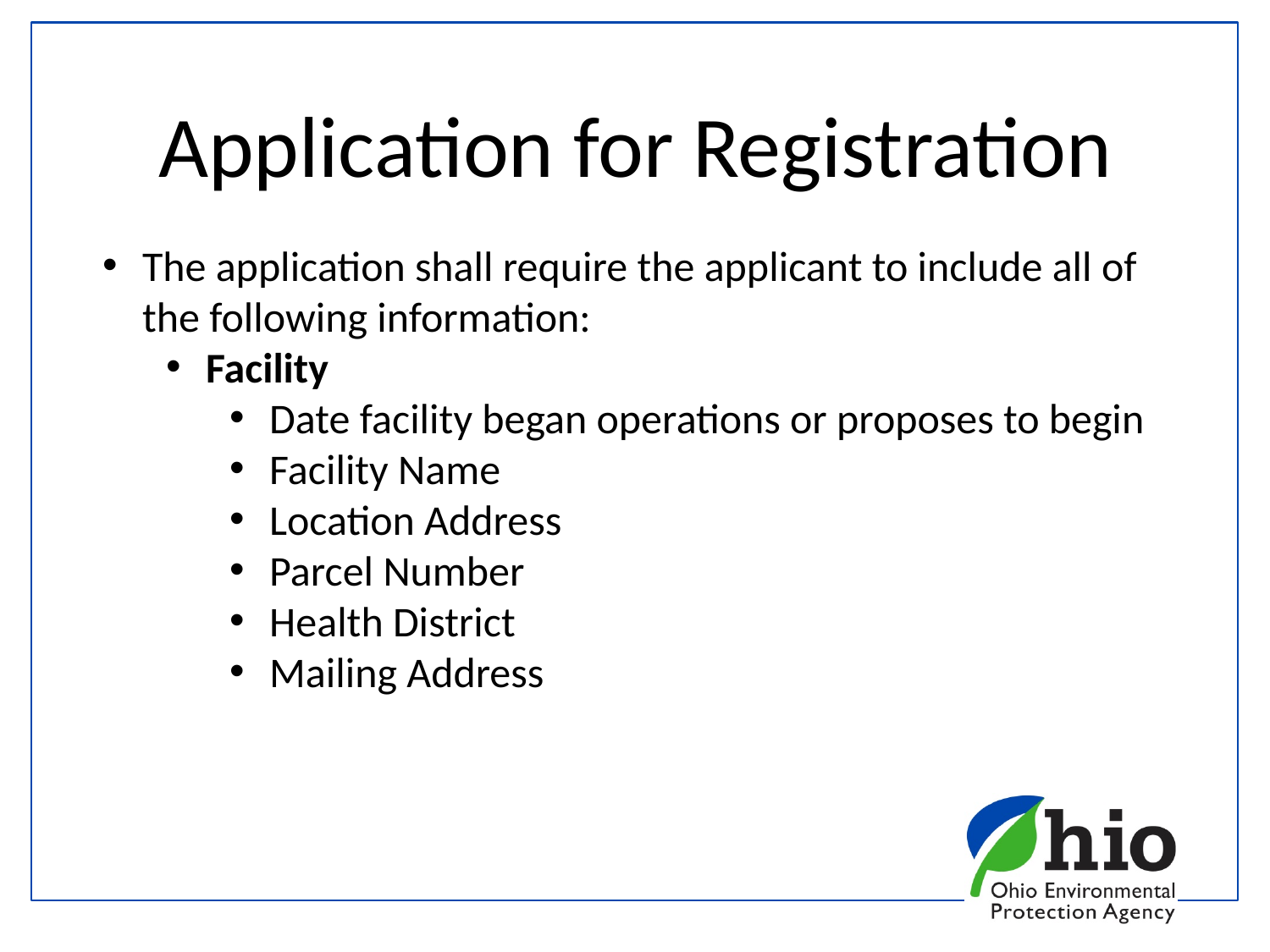

# Application for Registration
The application shall require the applicant to include all of the following information:
Facility
Date facility began operations or proposes to begin
Facility Name
Location Address
Parcel Number
Health District
Mailing Address